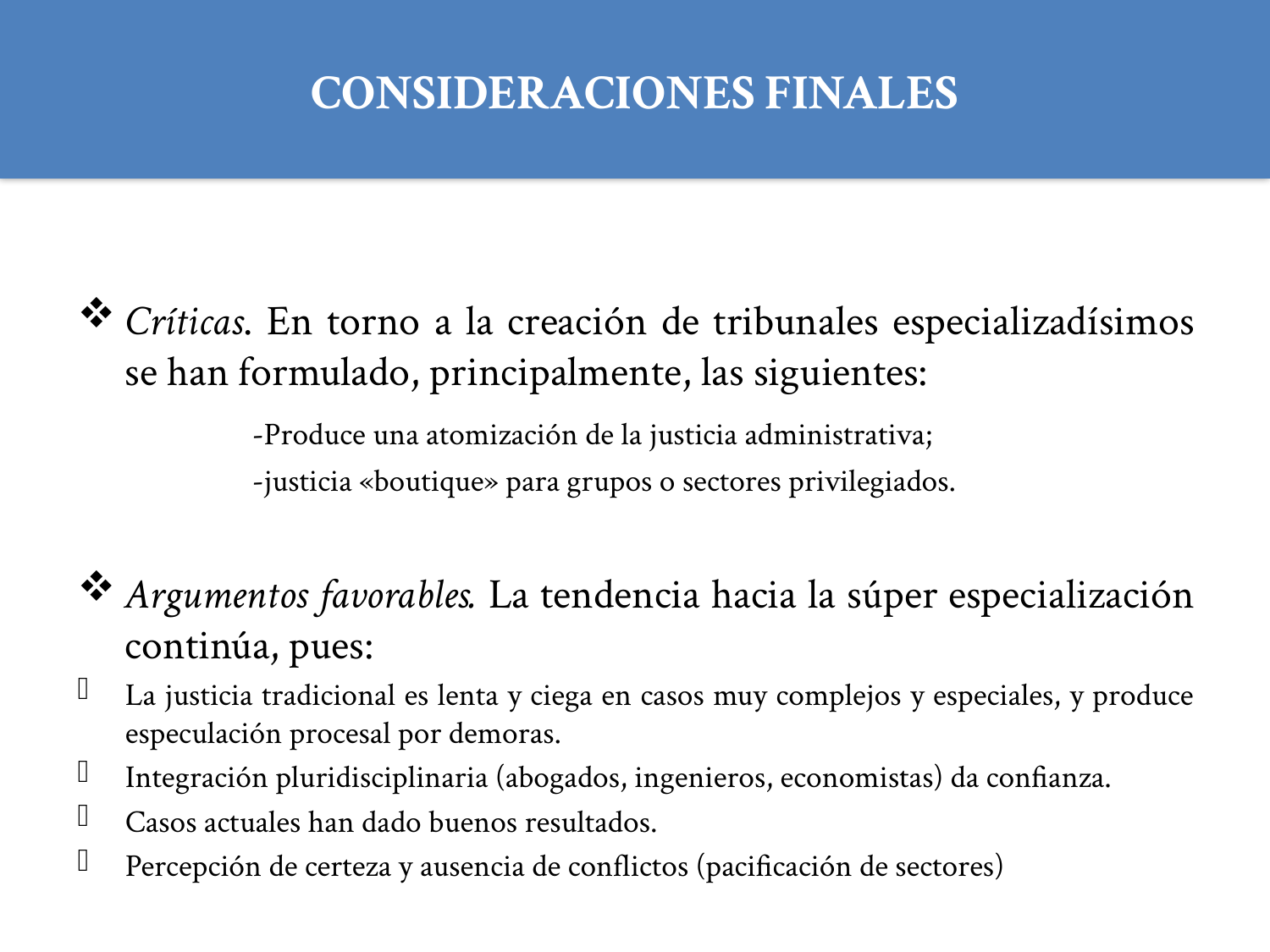

# CONSIDERACIONES FINALES
Críticas. En torno a la creación de tribunales especializadísimos se han formulado, principalmente, las siguientes:
		-Produce una atomización de la justicia administrativa;
		-justicia «boutique» para grupos o sectores privilegiados.

Argumentos favorables. La tendencia hacia la súper especialización continúa, pues:
La justicia tradicional es lenta y ciega en casos muy complejos y especiales, y produce especulación procesal por demoras.
Integración pluridisciplinaria (abogados, ingenieros, economistas) da confianza.
Casos actuales han dado buenos resultados.
Percepción de certeza y ausencia de conflictos (pacificación de sectores)